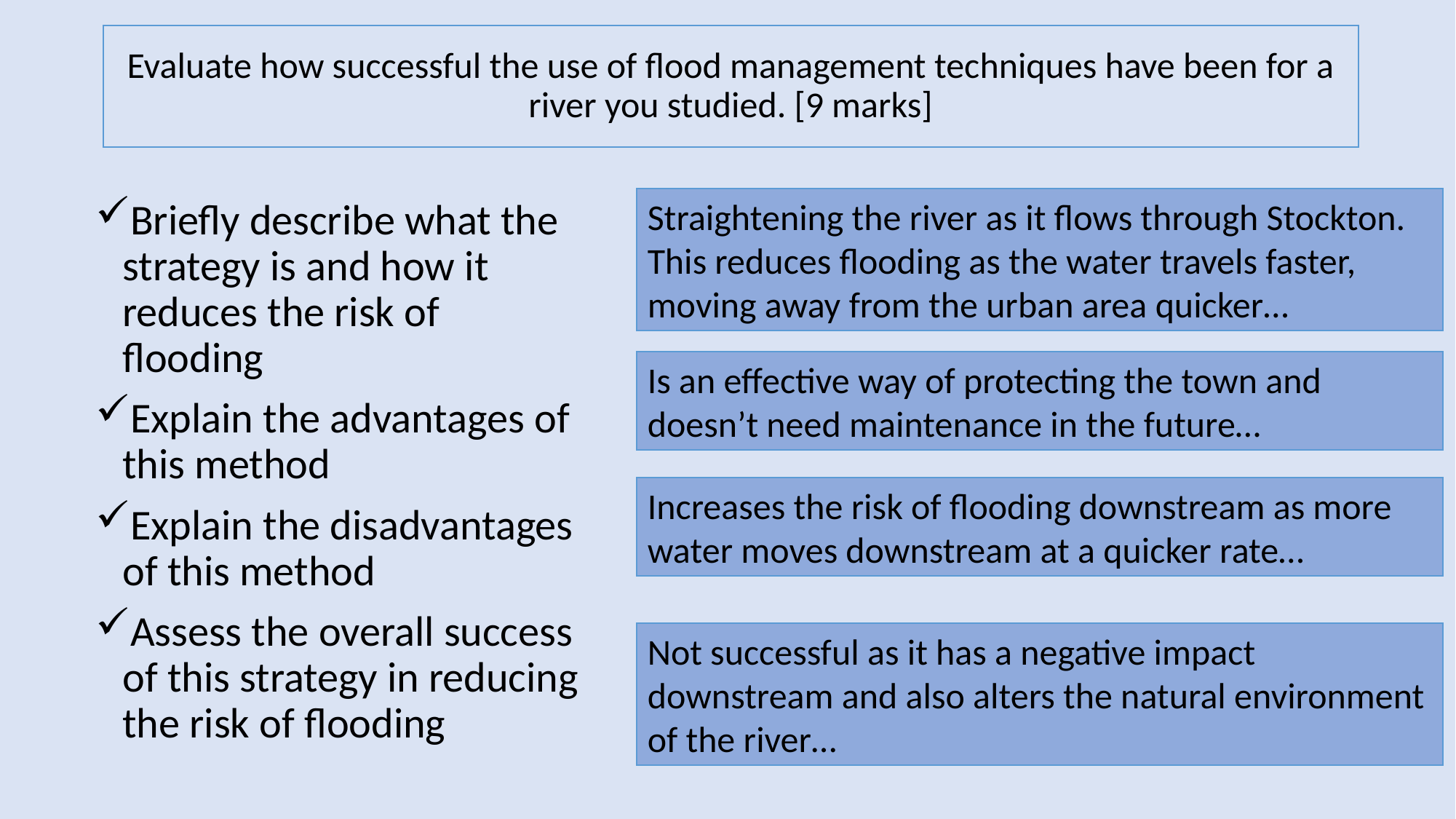

# Evaluate how successful the use of flood management techniques have been for a river you studied. [9 marks]
Straightening the river as it flows through Stockton. This reduces flooding as the water travels faster, moving away from the urban area quicker…
Briefly describe what the strategy is and how it reduces the risk of flooding
Explain the advantages of this method
Explain the disadvantages of this method
Assess the overall success of this strategy in reducing the risk of flooding

Is an effective way of protecting the town and doesn’t need maintenance in the future…
Increases the risk of flooding downstream as more water moves downstream at a quicker rate…
Not successful as it has a negative impact downstream and also alters the natural environment of the river…